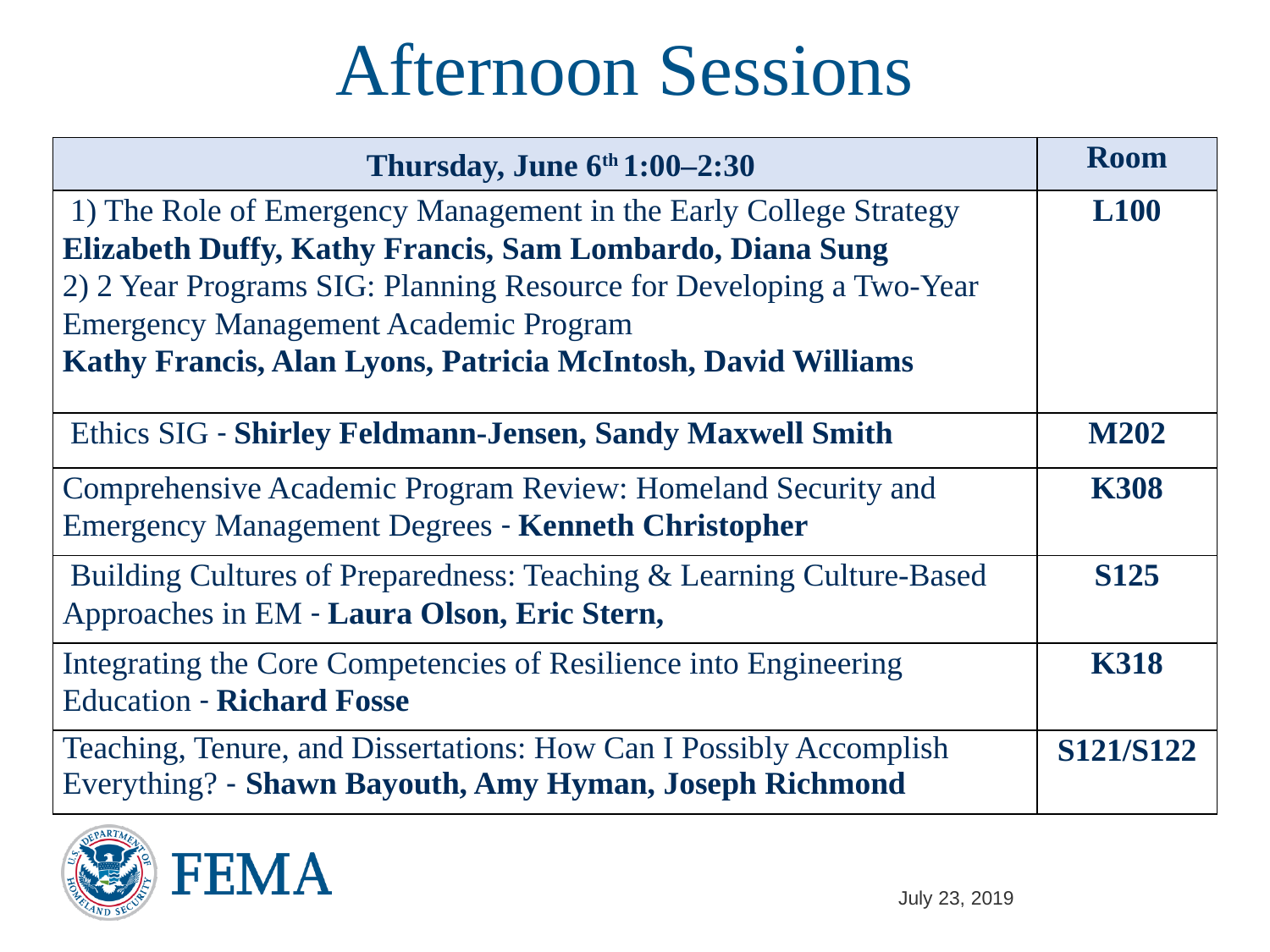

# Afternoon Sessions
| Thursday, June 6th 1:00–2:30 | Room |
| --- | --- |
| 1) The Role of Emergency Management in the Early College Strategy Elizabeth Duffy, Kathy Francis, Sam Lombardo, Diana Sung 2) 2 Year Programs SIG: Planning Resource for Developing a Two-Year Emergency Management Academic Program Kathy Francis, Alan Lyons, Patricia McIntosh, David Williams | L100 |
| Ethics SIG - Shirley Feldmann-Jensen, Sandy Maxwell Smith | M202 |
| Comprehensive Academic Program Review: Homeland Security and Emergency Management Degrees - Kenneth Christopher | K308 |
| Building Cultures of Preparedness: Teaching & Learning Culture-Based Approaches in EM - Laura Olson, Eric Stern, | S125 |
| Integrating the Core Competencies of Resilience into Engineering Education - Richard Fosse | K318 |
| Teaching, Tenure, and Dissertations: How Can I Possibly Accomplish Everything? - Shawn Bayouth, Amy Hyman, Joseph Richmond | S121/S122 |